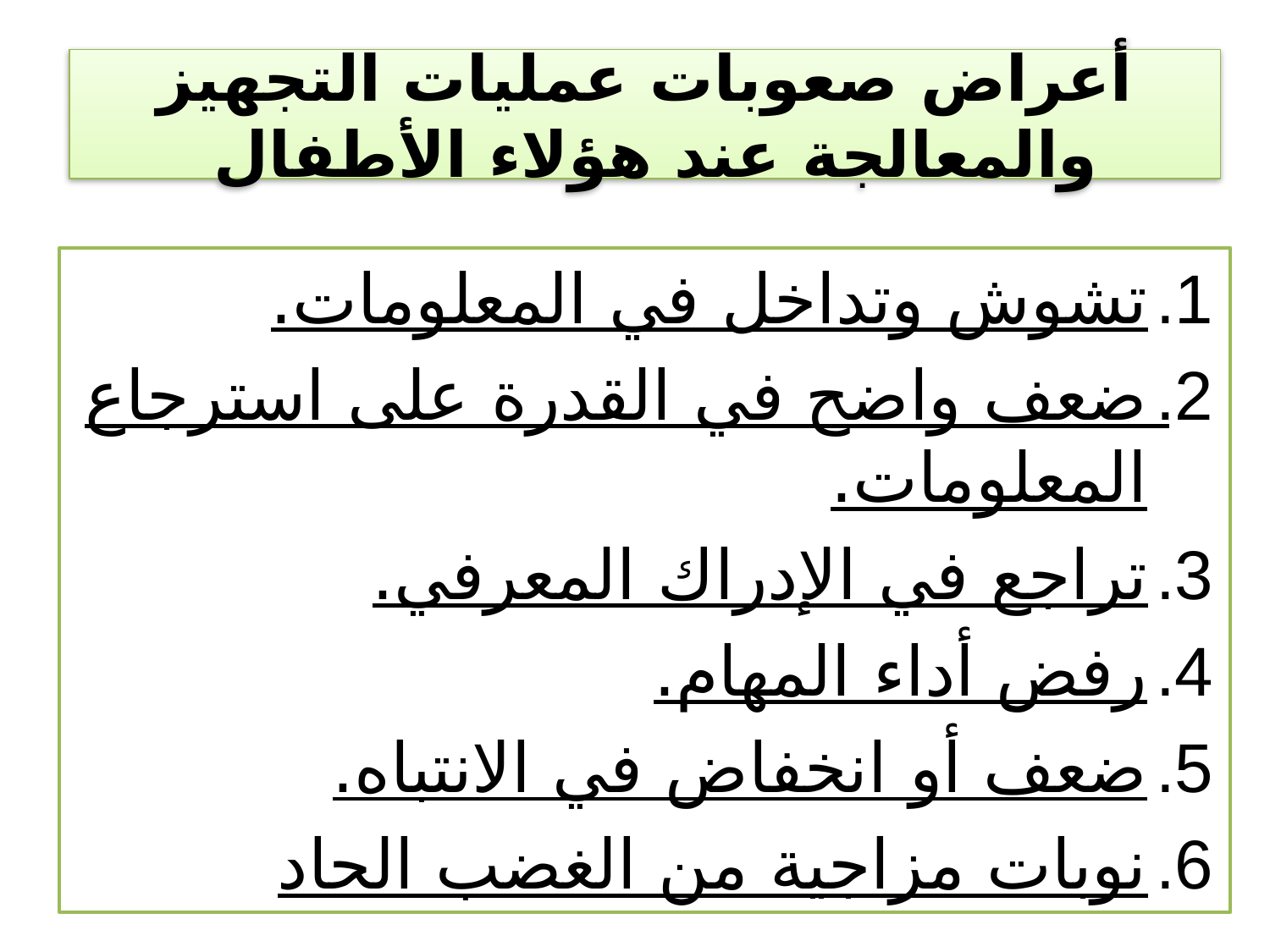

# أعراض صعوبات عمليات التجهيز والمعالجة عند هؤلاء الأطفال
تشوش وتداخل في المعلومات.
ضعف واضح في القدرة على استرجاع المعلومات.
تراجع في الإدراك المعرفي.
رفض أداء المهام.
ضعف أو انخفاض في الانتباه.
نوبات مزاجية من الغضب الحاد